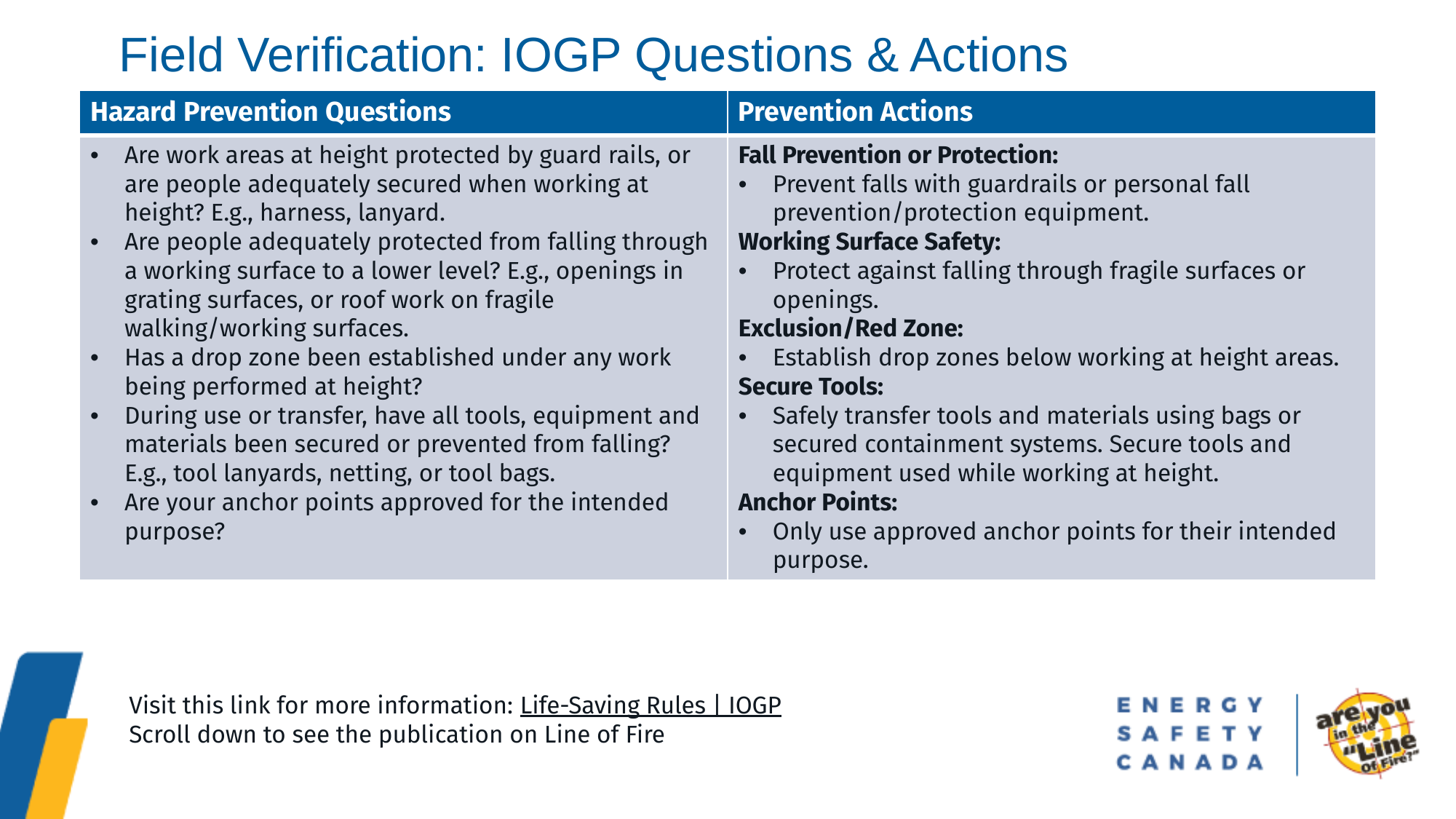

Field Verification: IOGP Questions & Actions
| Hazard Prevention Questions | Prevention Actions |
| --- | --- |
| Are work areas at height protected by guard rails, or are people adequately secured when working at height? E.g., harness, lanyard. Are people adequately protected from falling through a working surface to a lower level? E.g., openings in grating surfaces, or roof work on fragile walking/working surfaces. Has a drop zone been established under any work being performed at height? During use or transfer, have all tools, equipment and materials been secured or prevented from falling? E.g., tool lanyards, netting, or tool bags. Are your anchor points approved for the intended purpose? | Fall Prevention or Protection: Prevent falls with guardrails or personal fall prevention/protection equipment. Working Surface Safety: Protect against falling through fragile surfaces or openings. Exclusion/Red Zone: Establish drop zones below working at height areas. Secure Tools: Safely transfer tools and materials using bags or secured containment systems. Secure tools and equipment used while working at height. Anchor Points: Only use approved anchor points for their intended purpose. |
Visit this link for more information: Life-Saving Rules | IOGP
Scroll down to see the publication on Line of Fire